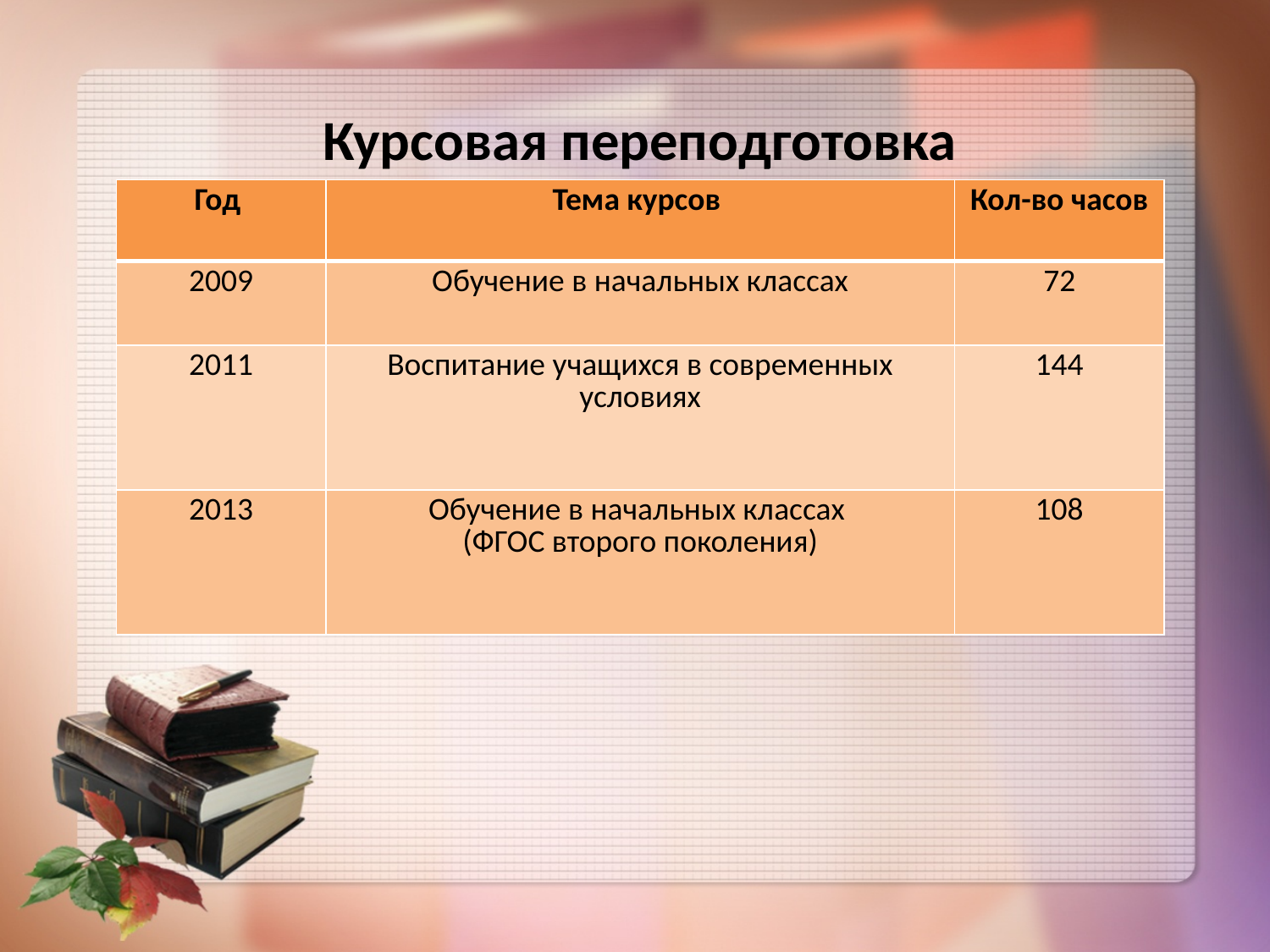

# Курсовая переподготовка
| Год | Тема курсов | Кол-во часов |
| --- | --- | --- |
| 2009 | Обучение в начальных классах | 72 |
| 2011 | Воспитание учащихся в современных условиях | 144 |
| 2013 | Обучение в начальных классах (ФГОС второго поколения) | 108 |